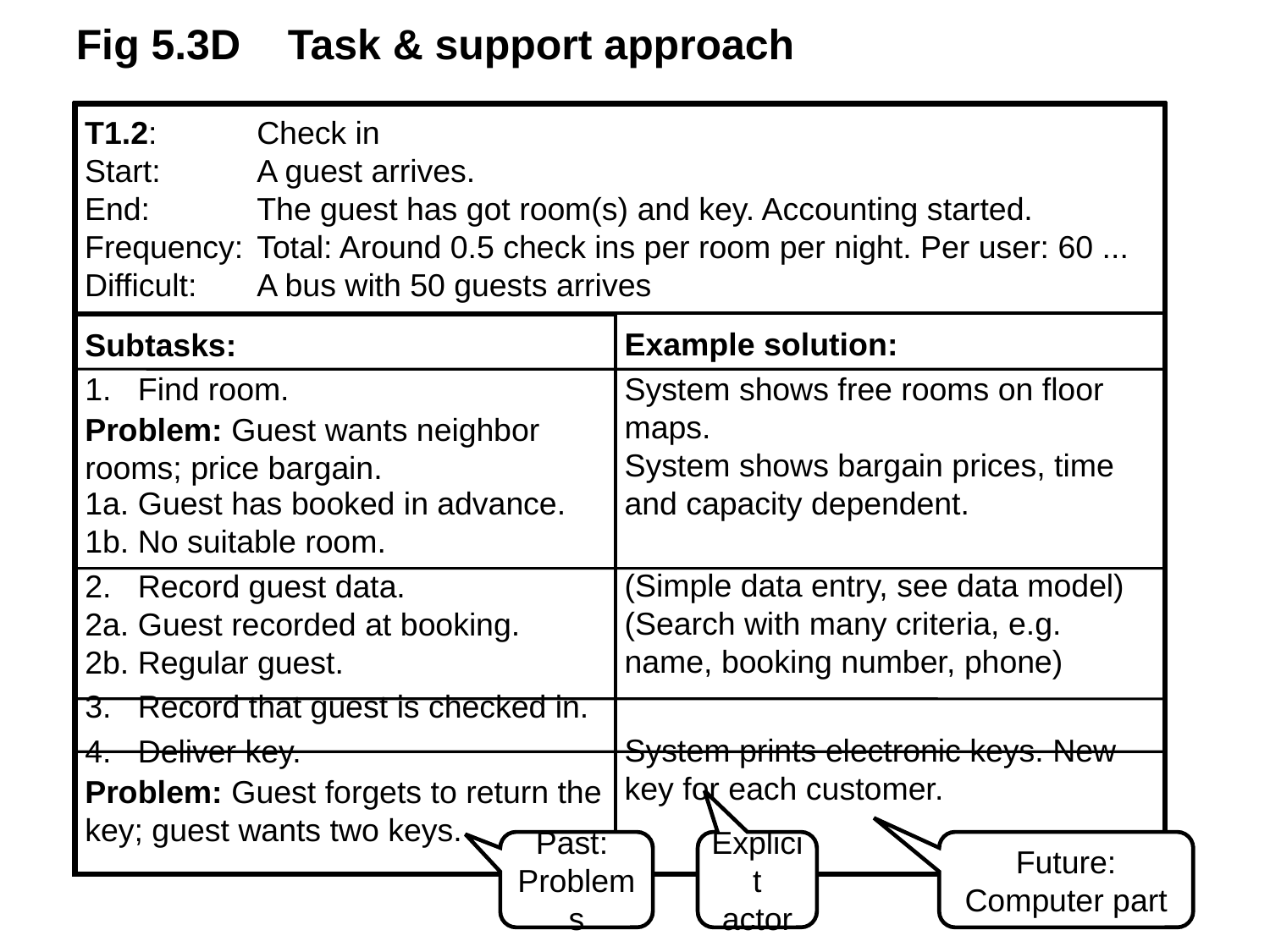

Fig 5.3D    Task & support approach
T1.2:	Check in
Start:	A guest arrives.
End:	The guest has got room(s) and key. Accounting started.
Frequency:	Total: Around 0.5 check ins per room per night. Per user: 60 ...
Difficult:	A bus with 50 guests arrives

Subtasks:
1.	Find room.

1a.	Guest has booked in advance.
1b.	No suitable room.
2.	Record guest data.
2a.	Guest recorded at booking.
2b.	Regular guest.
3.	Record that guest is checked in.
4.	Deliver key.

Example solution:
System shows free rooms on floor maps.
System shows bargain prices, time and capacity dependent.
(Simple data entry, see data model)
(Search with many criteria, e.g. name, booking number, phone)

System prints electronic keys. New key for each customer.
Explicit
actor
Future:
Computer part

Problem: Guest wants neighbor rooms; price bargain.

Problem: Guest forgets to return the key; guest wants two keys.

Past:
Problems